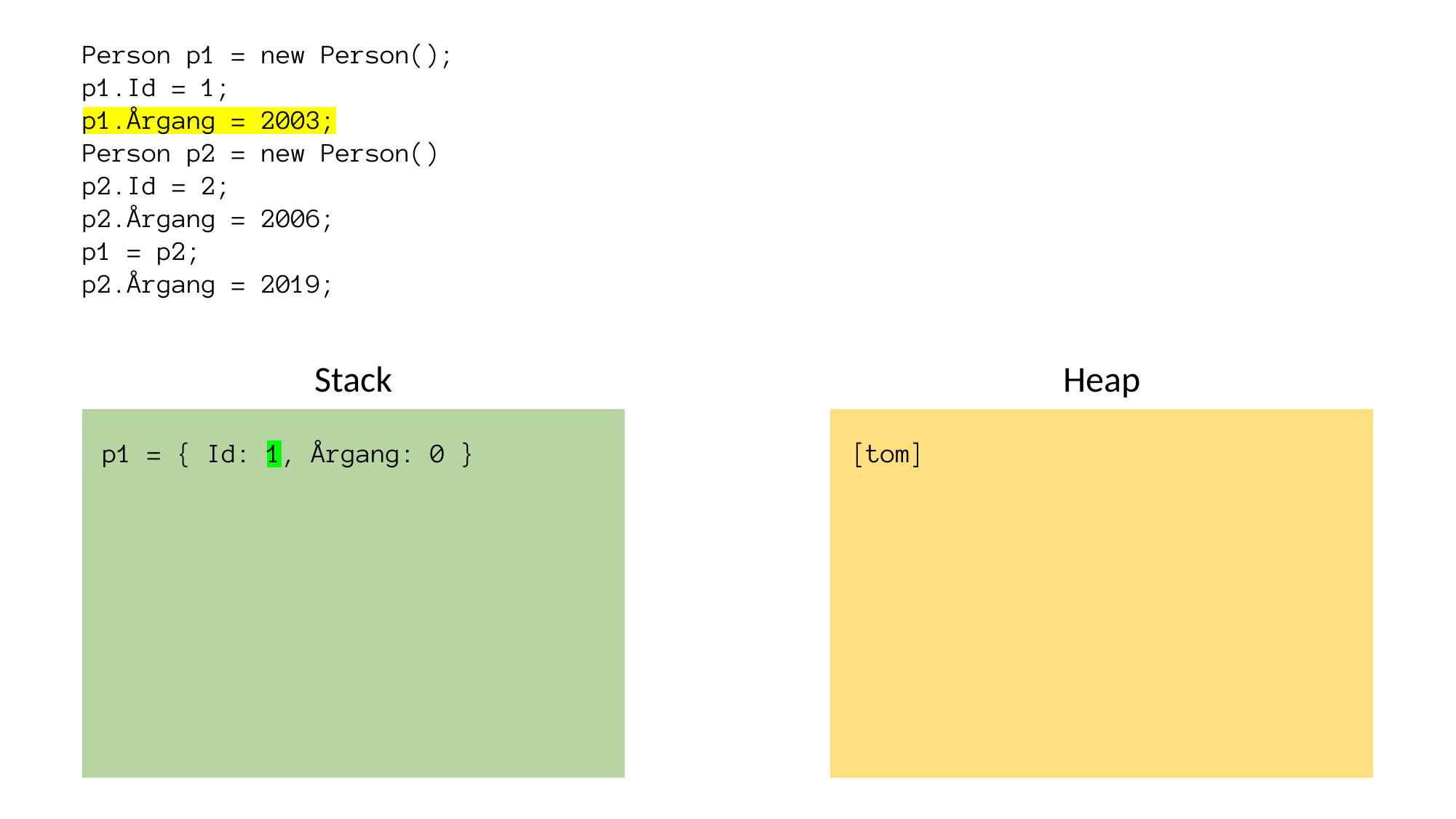

Person p1 = new Person();
p1.Id = 1;
p1.Årgang = 2003;
Person p2 = new Person()
p2.Id = 2;
p2.Årgang = 2006;
p1 = p2;
p2.Årgang = 2019;
Heap
Stack

p1 = { Id: 1, Årgang: 0 }
[tom]